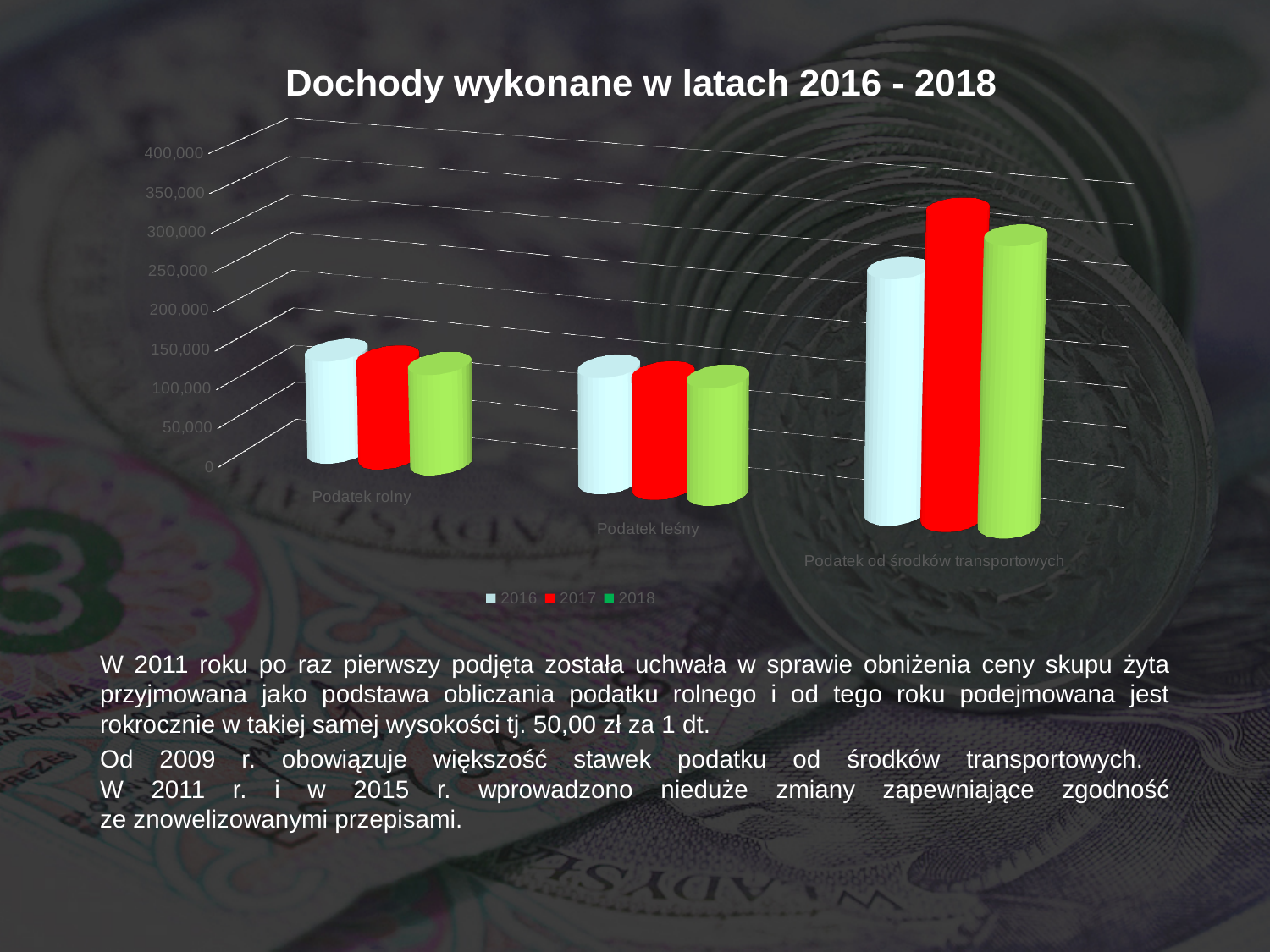

# Dochody wykonane w latach 2016 - 2018

[unsupported chart]

W 2011 roku po raz pierwszy podjęta została uchwała w sprawie obniżenia ceny skupu żyta przyjmowana jako podstawa obliczania podatku rolnego i od tego roku podejmowana jest rokrocznie w takiej samej wysokości tj. 50,00 zł za 1 dt.
Od 2009 r. obowiązuje większość stawek podatku od środków transportowych.
W 2011 r. i w 2015 r. wprowadzono nieduże zmiany zapewniające zgodność
ze znowelizowanymi przepisami.